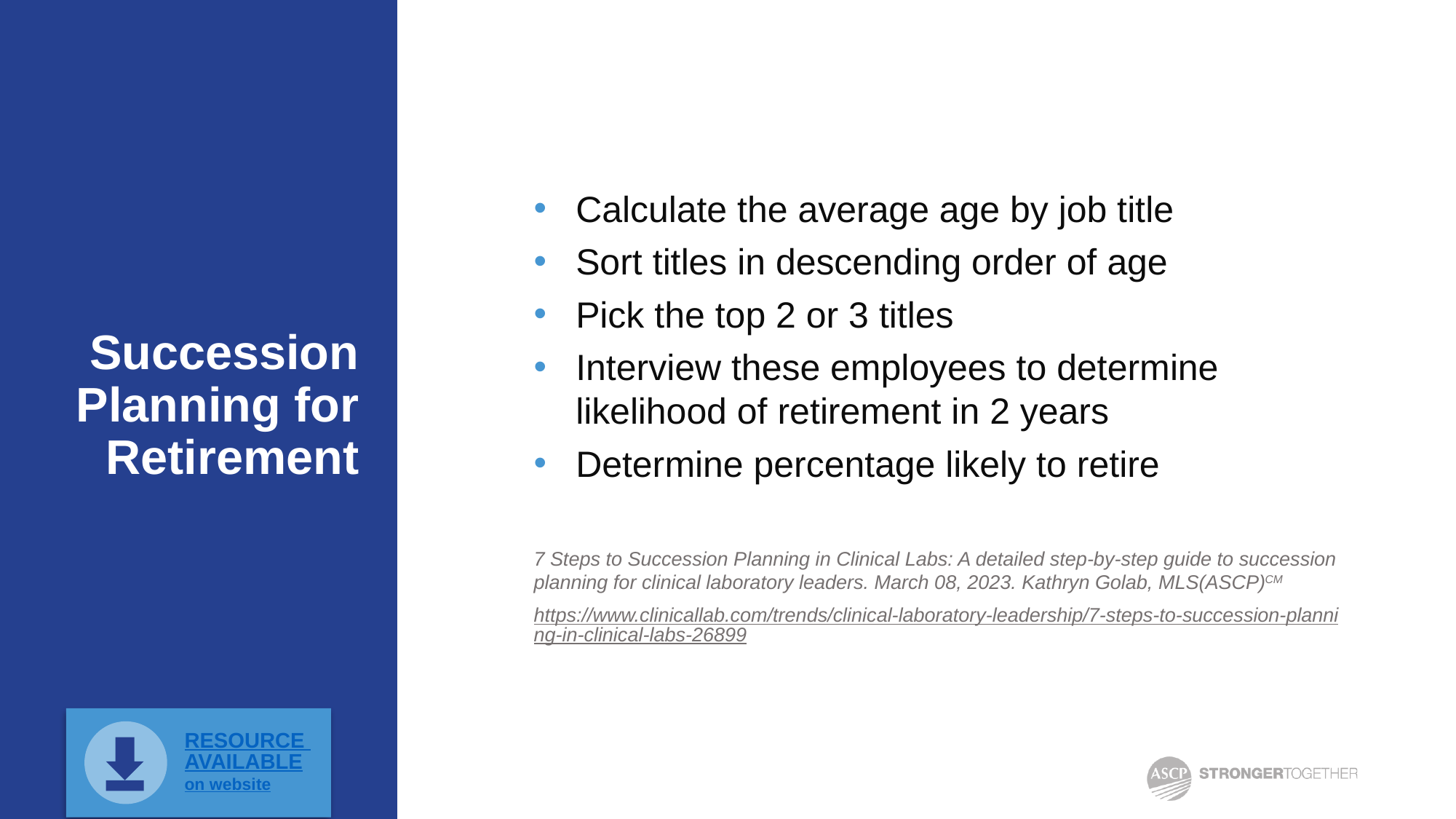

Calculate the average age by job title
Sort titles in descending order of age
Pick the top 2 or 3 titles
Interview these employees to determine likelihood of retirement in 2 years
Determine percentage likely to retire

7 Steps to Succession Planning in Clinical Labs: A detailed step-by-step guide to succession planning for clinical laboratory leaders. March 08, 2023. Kathryn Golab, MLS(ASCP)CM
https://www.clinicallab.com/trends/clinical-laboratory-leadership/7-steps-to-succession-planning-in-clinical-labs-26899
# Succession Planning for Retirement

RESOURCE AVAILABLE
on website